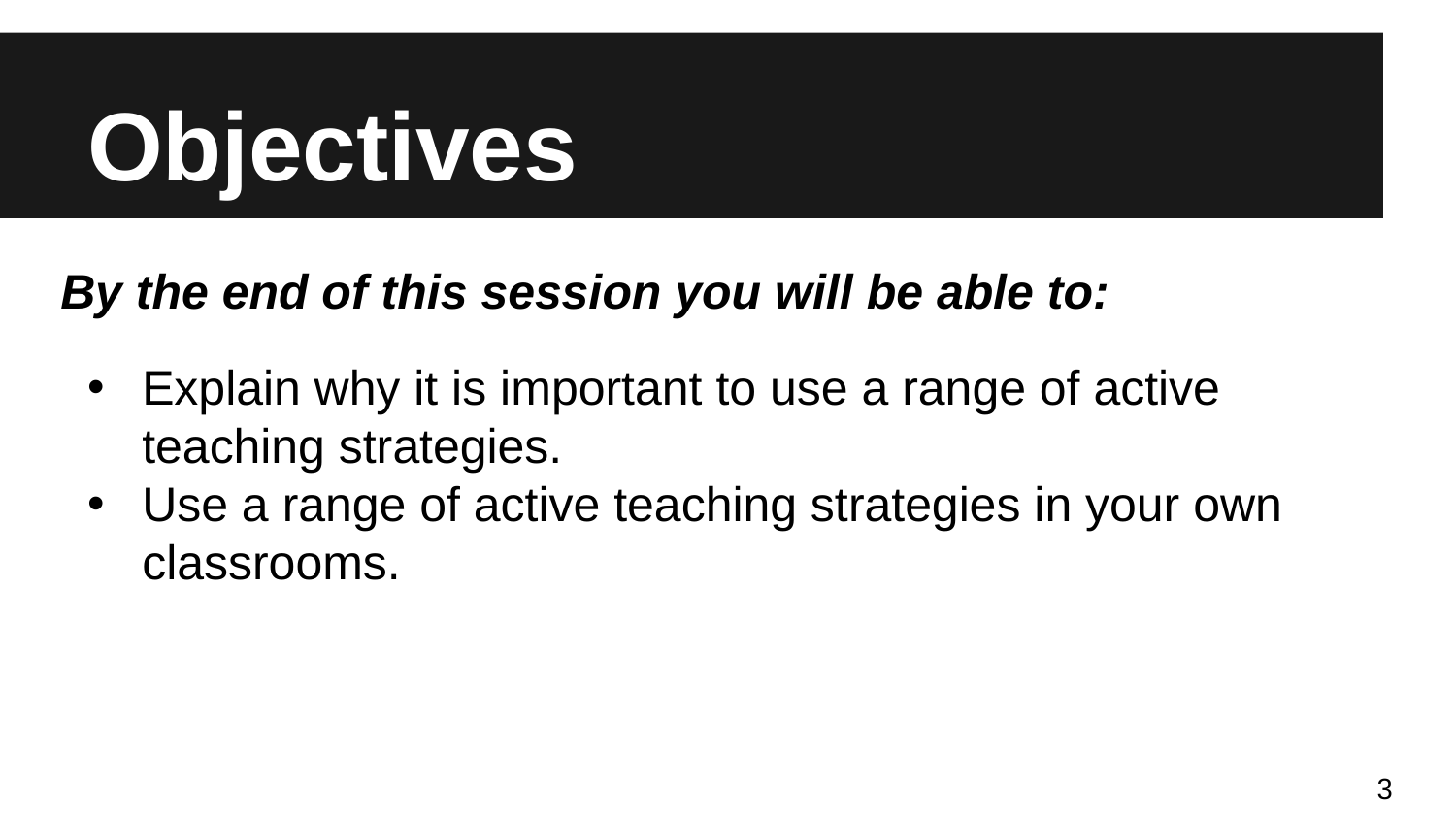

# Objectives
By the end of this session you will be able to:

Explain why it is important to use a range of active teaching strategies.
Use a range of active teaching strategies in your own classrooms.
3